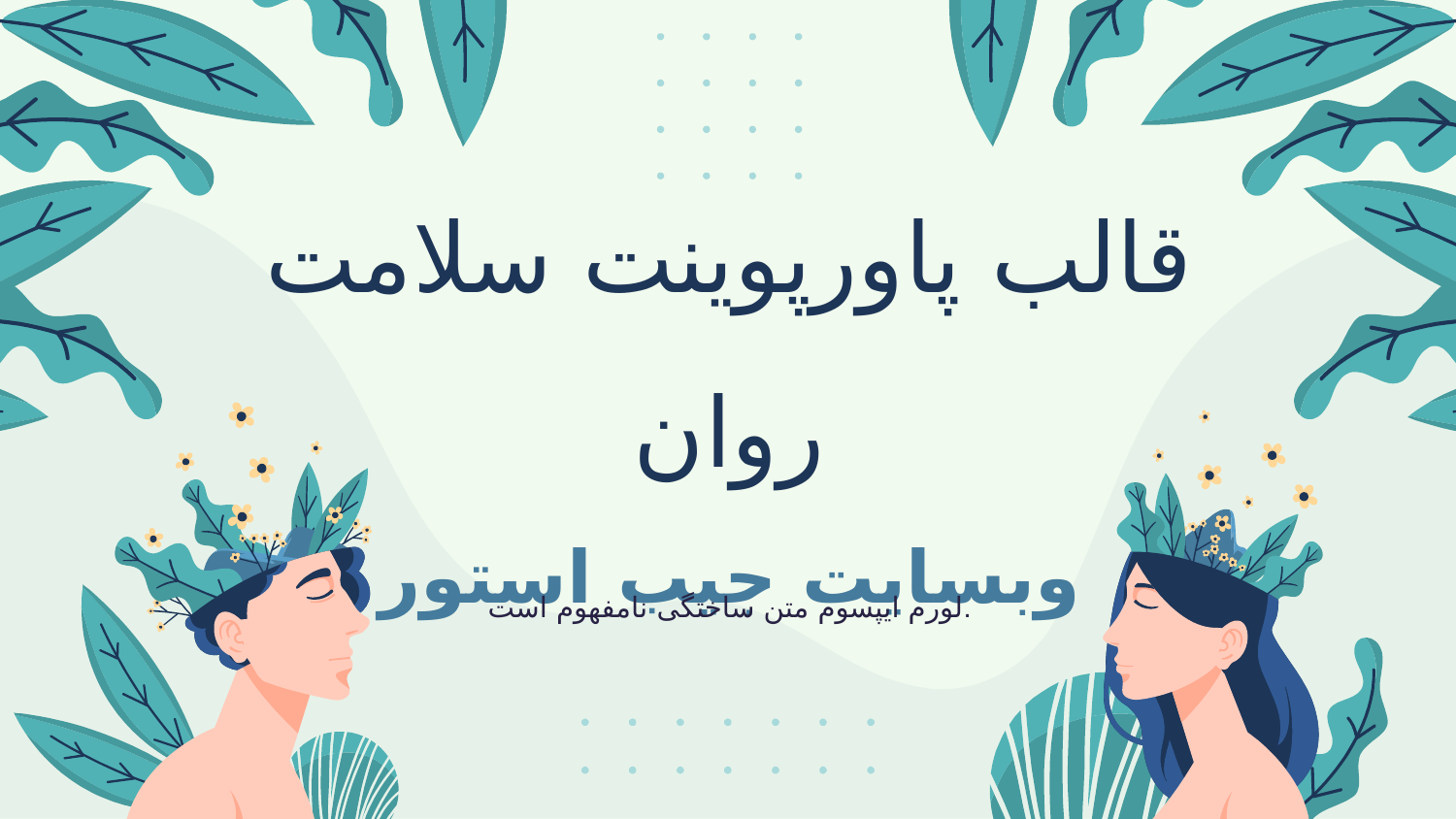

# قالب پاورپوینت سلامت روان وبسایت جیب استور

لورم ایپسوم متن ساختگی نامفهوم است.